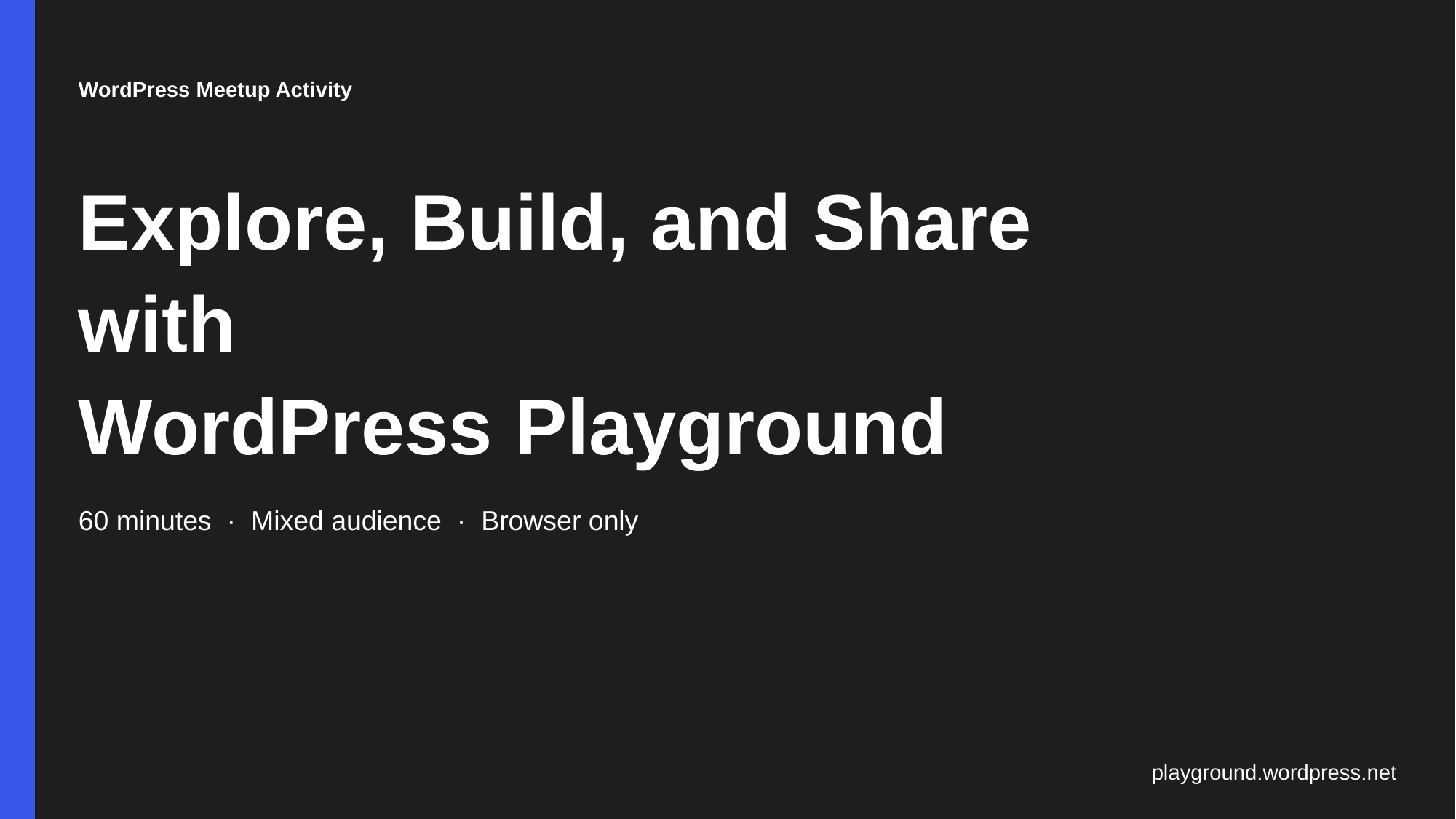

WordPress Meetup Activity
Explore, Build, and Share with
WordPress Playground
60 minutes  ·  Mixed audience  ·  Browser only
playground.wordpress.net